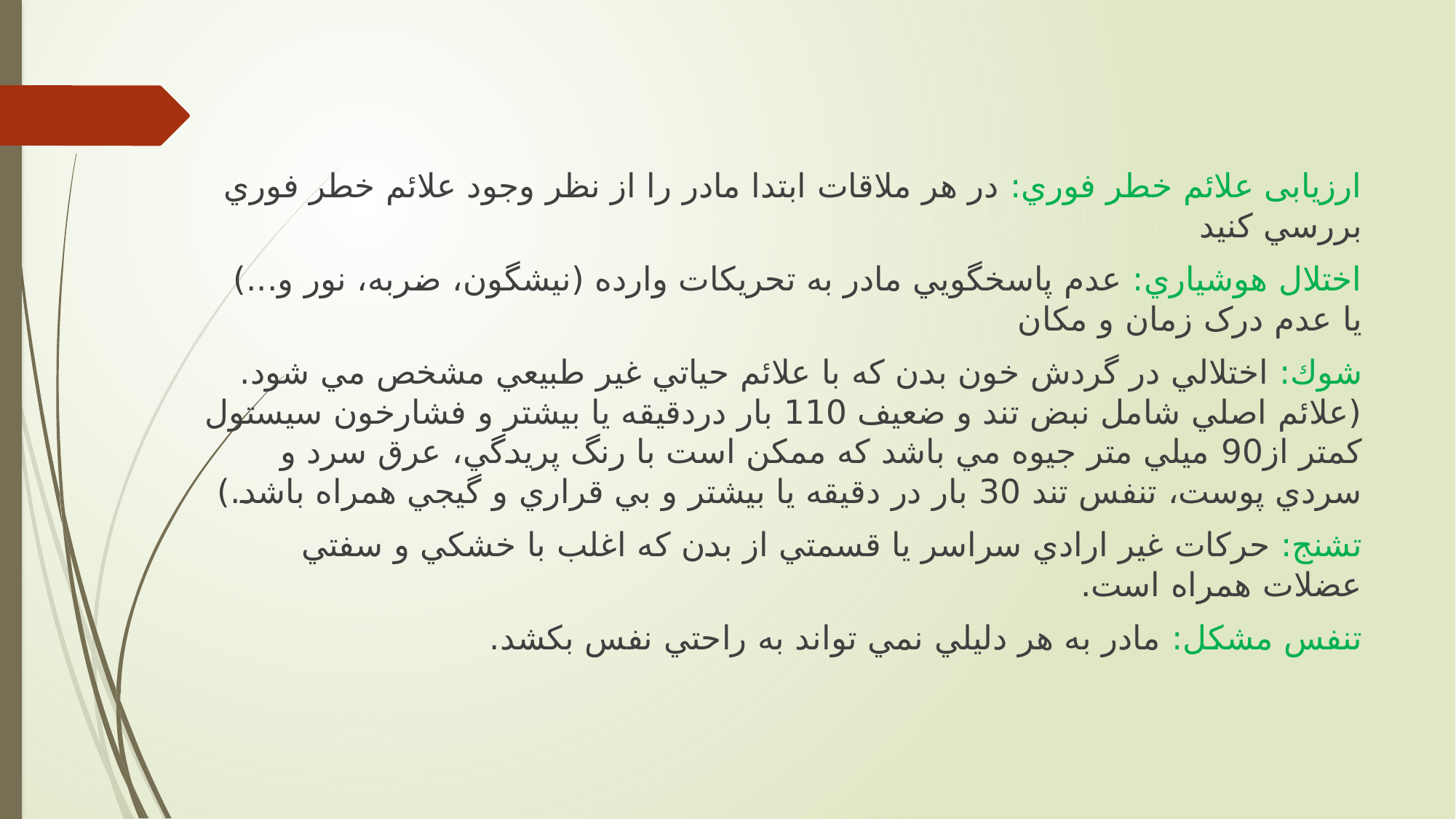

ارزيابی علائم خطر فوري: در هر ملاقات ابتدا مادر را از نظر وجود علائم خطر فوري بررسي کنید
اختلال هوشیاري: عدم پاسخگويي مادر به تحريکات وارده (نیشگون، ضربه، نور و...) يا عدم درک زمان و مکان
شوك: اختلالي در گردش خون بدن که با علائم حیاتي غیر طبیعي مشخص مي شود. (علائم اصلي شامل نبض تند و ضعیف 110 بار دردقیقه يا بیشتر و فشارخون سیستول کمتر از90 میلي متر جیوه مي باشد که ممکن است با رنگ پريدگي، عرق سرد و سردي پوست، تنفس تند 30 بار در دقیقه يا بیشتر و بي قراري و گیجي همراه باشد.)
تشنج: حرکات غیر ارادي سراسر يا قسمتي از بدن که اغلب با خشکي و سفتي عضلات همراه است.
تنفس مشکل: مادر به هر دلیلي نمي تواند به راحتي نفس بکشد.